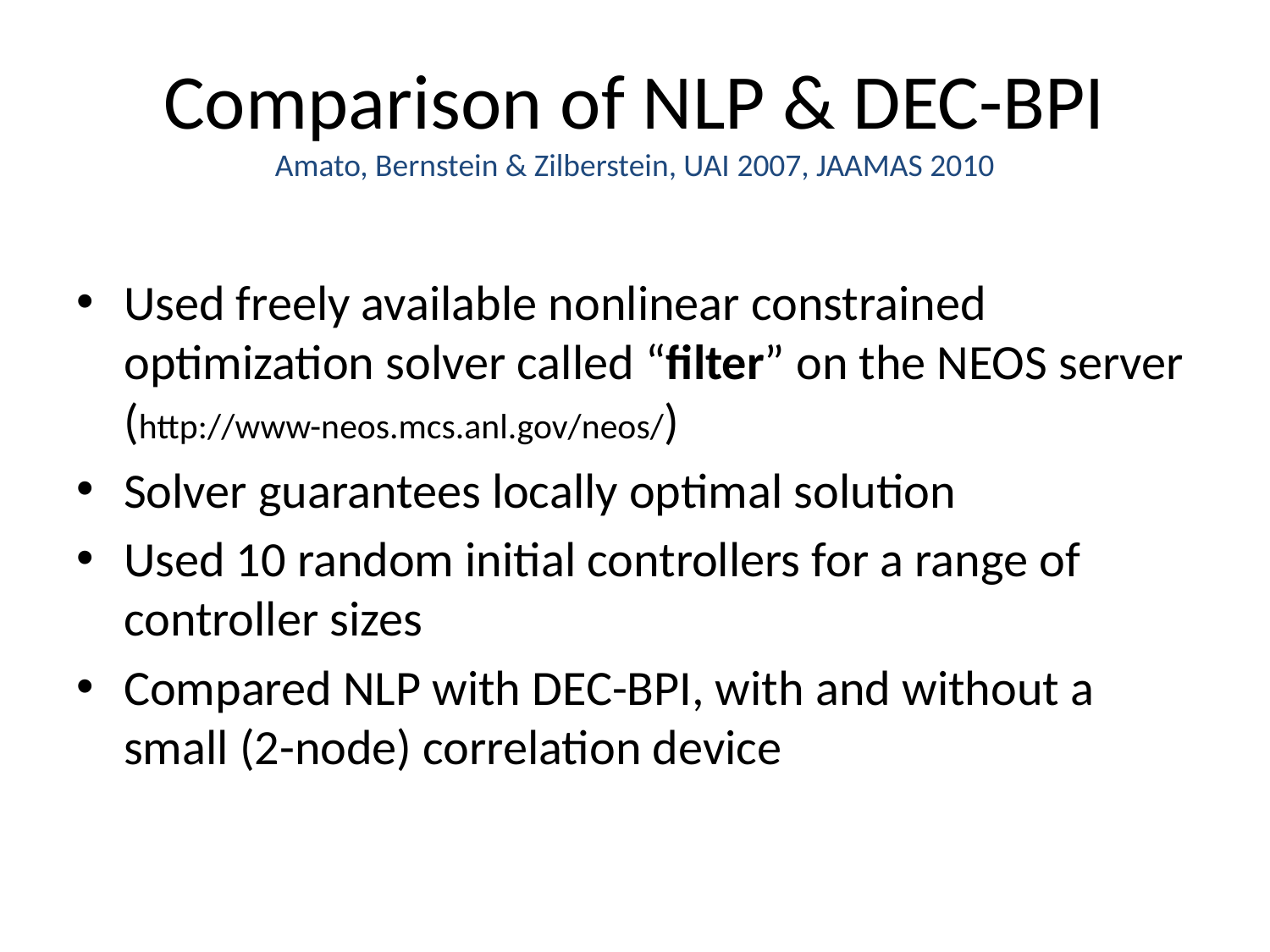

# Comparison of NLP & DEC-BPI Amato, Bernstein & Zilberstein, UAI 2007, JAAMAS 2010
Used freely available nonlinear constrained optimization solver called “filter” on the NEOS server (http://www-neos.mcs.anl.gov/neos/)
Solver guarantees locally optimal solution
Used 10 random initial controllers for a range of controller sizes
Compared NLP with DEC-BPI, with and without a small (2-node) correlation device